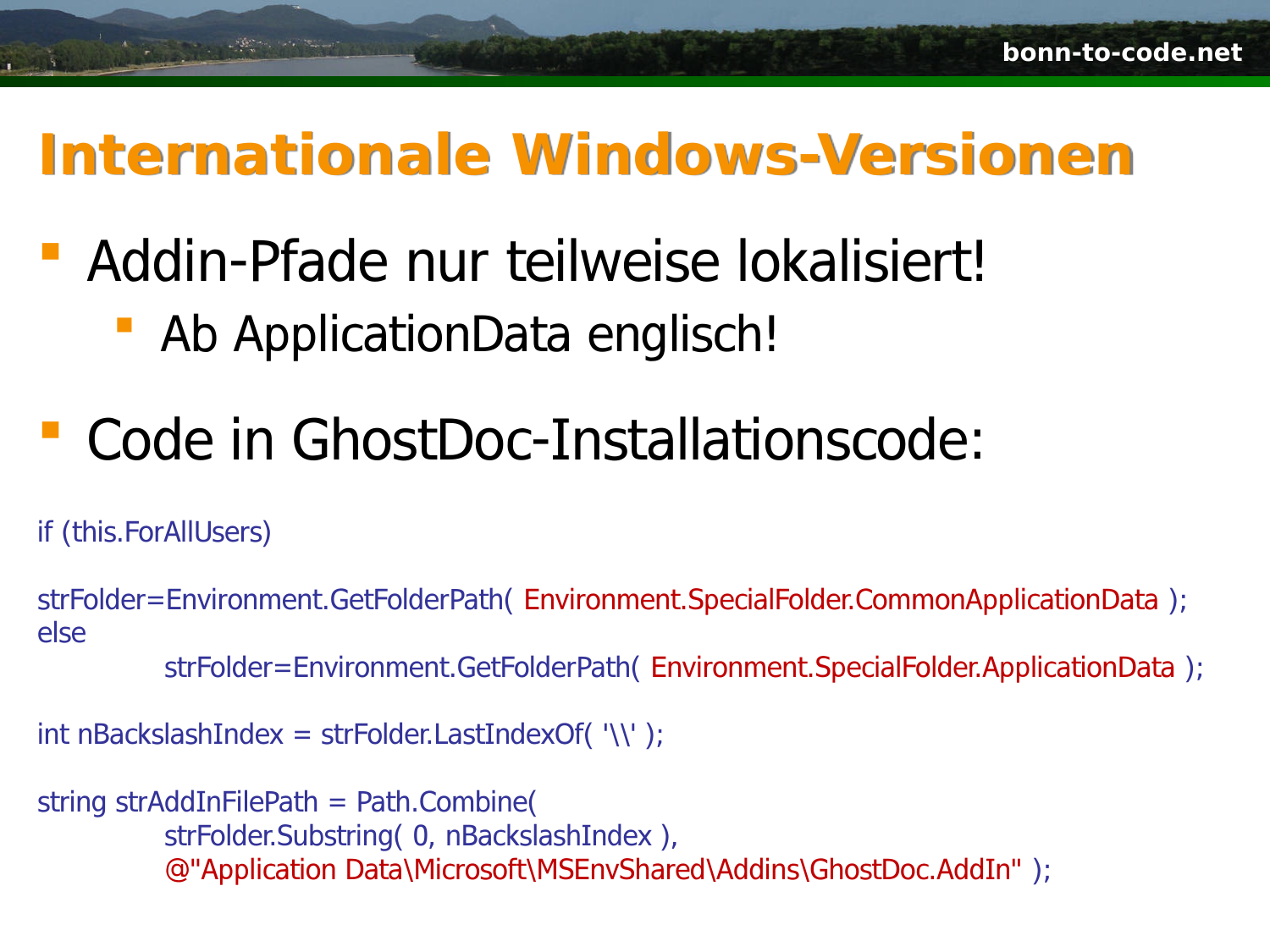

# Internationale Windows-Versionen
Addin-Pfade nur teilweise lokalisiert!
Ab ApplicationData englisch!
Code in GhostDoc-Installationscode:
if (this.ForAllUsers)
	strFolder=Environment.GetFolderPath( Environment.SpecialFolder.CommonApplicationData );
else
	strFolder=Environment.GetFolderPath( Environment.SpecialFolder.ApplicationData );
int nBackslashIndex = strFolder.LastIndexOf( '\\' );
string strAddInFilePath = Path.Combine(
	strFolder.Substring( 0, nBackslashIndex ),
	@"Application Data\Microsoft\MSEnvShared\Addins\GhostDoc.AddIn" );